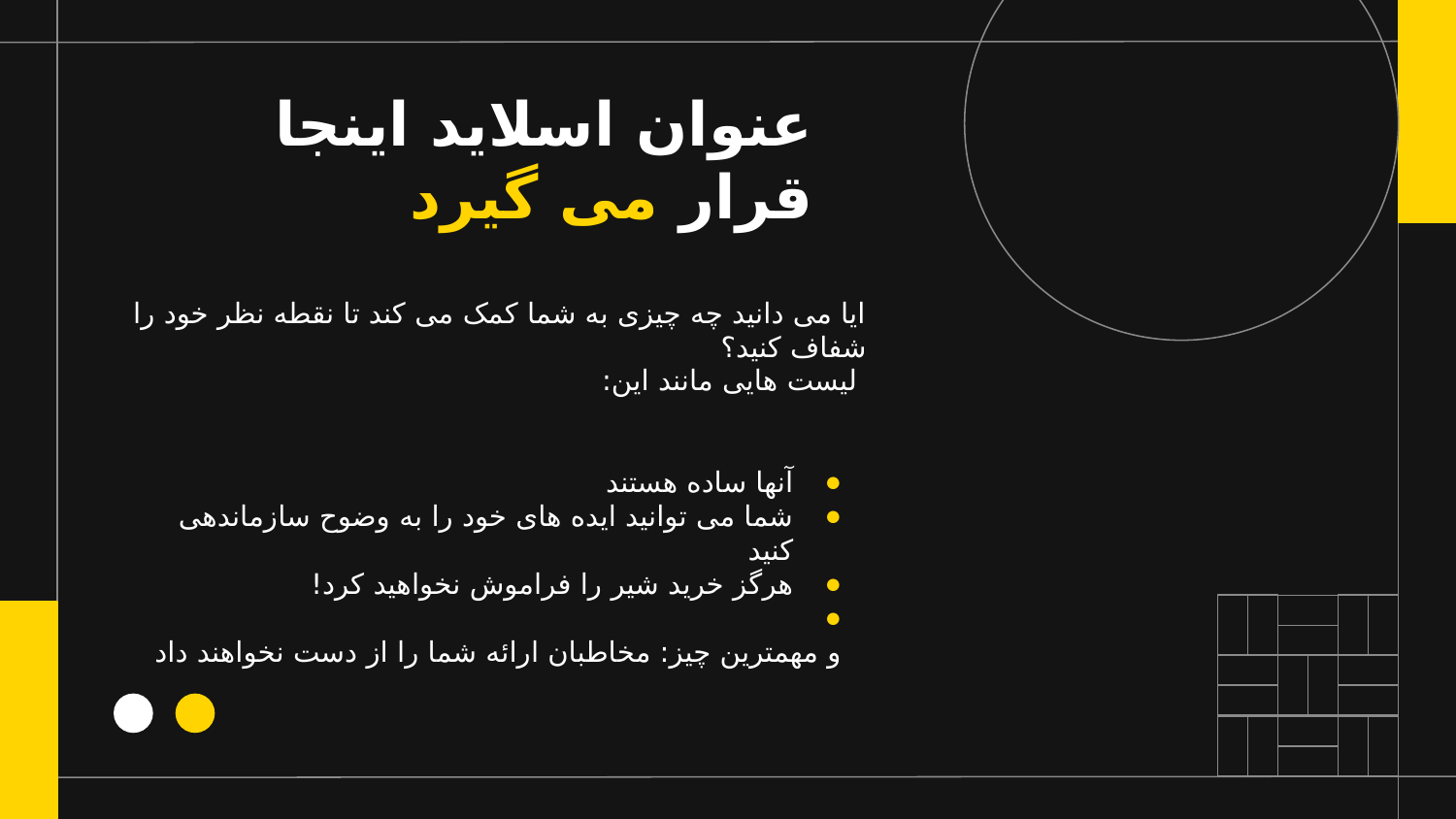

# عنوان اسلاید اینجا قرار می گیرد
ایا می دانید چه چیزی به شما کمک می کند تا نقطه نظر خود را شفاف کنید؟
 لیست هایی مانند این:

آنها ساده هستند
شما می توانید ایده های خود را به وضوح سازماندهی کنید
هرگز خرید شیر را فراموش نخواهید کرد!

و مهمترین چیز: مخاطبان ارائه شما را از دست نخواهند داد